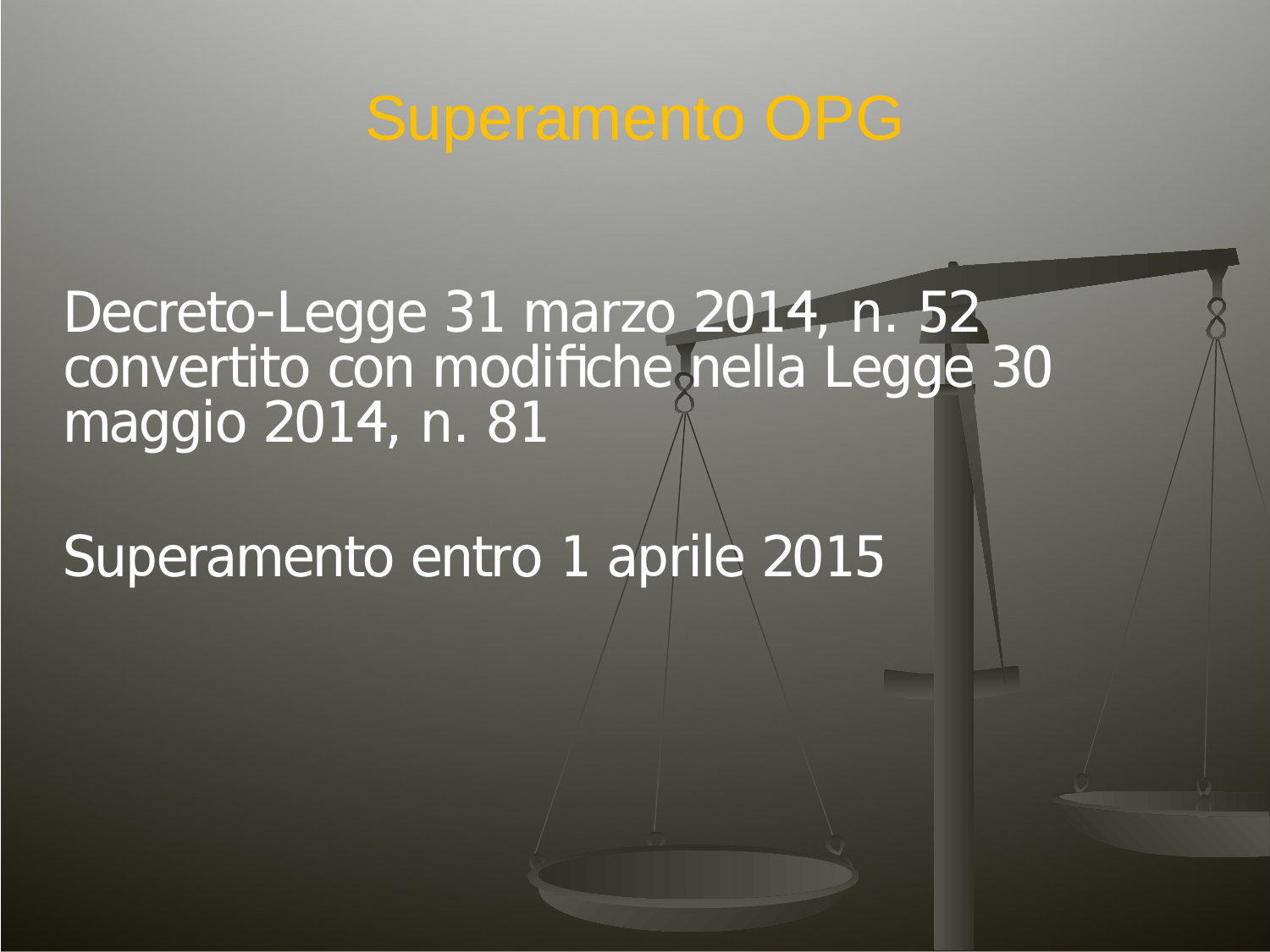

Superamento OPG

Decreto-Legge 31 marzo 2014, n. 52 convertito con modifiche nella Legge 30 maggio 2014, n. 81

Superamento entro 1 aprile 2015